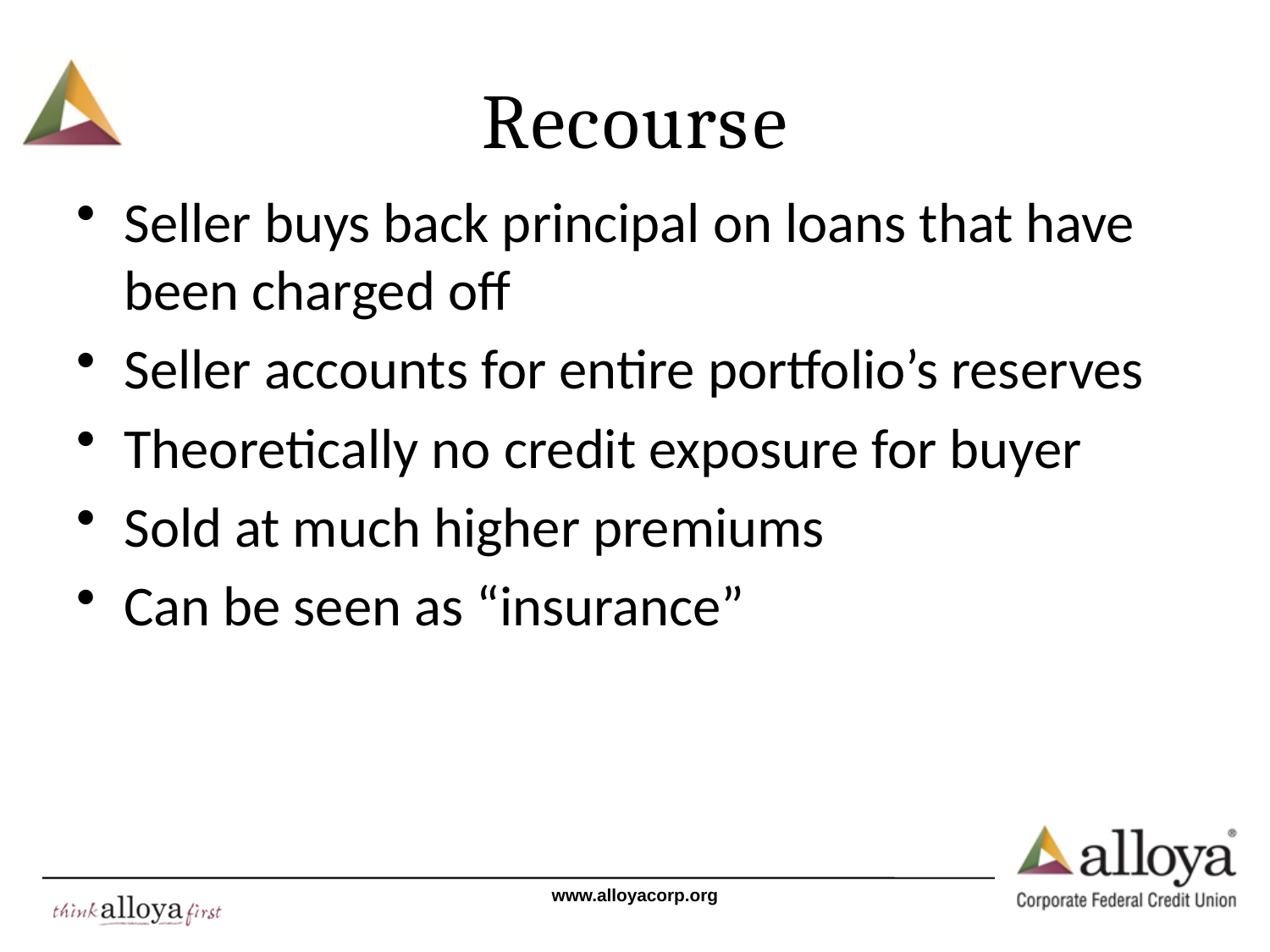

# Recourse
Seller buys back principal on loans that have been charged off
Seller accounts for entire portfolio’s reserves
Theoretically no credit exposure for buyer
Sold at much higher premiums
Can be seen as “insurance”